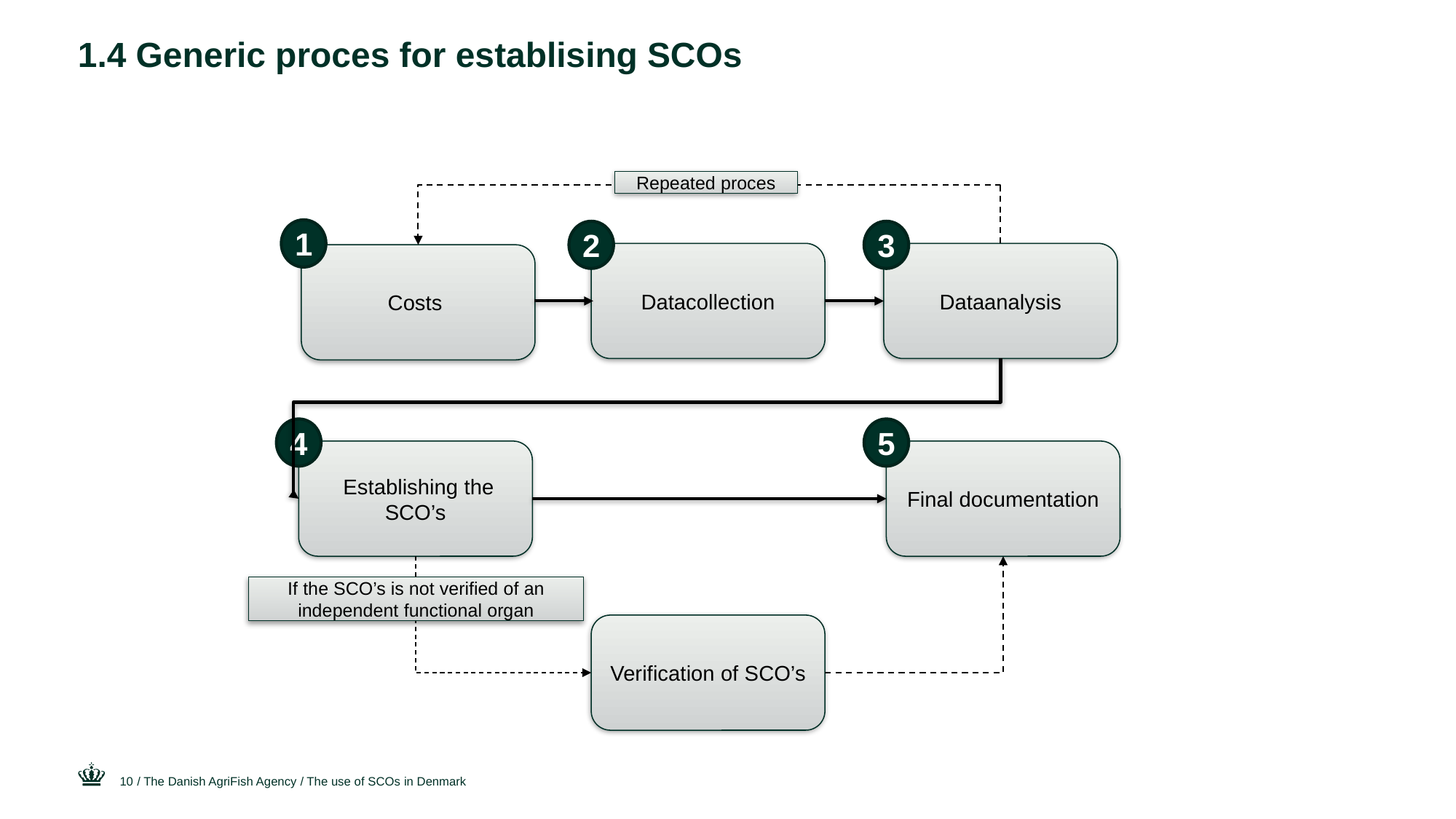

# 1.4 Generic proces for establising SCOs

Repeated proces
1
3
2
Dataanalysis
Datacollection
Costs
4
5
 Establishing the SCO’s
Final documentation
If the SCO’s is not verified of an independent functional organ
Verification of SCO’s
10
/ The Danish AgriFish Agency / The use of SCOs in Denmark
28 September 2016